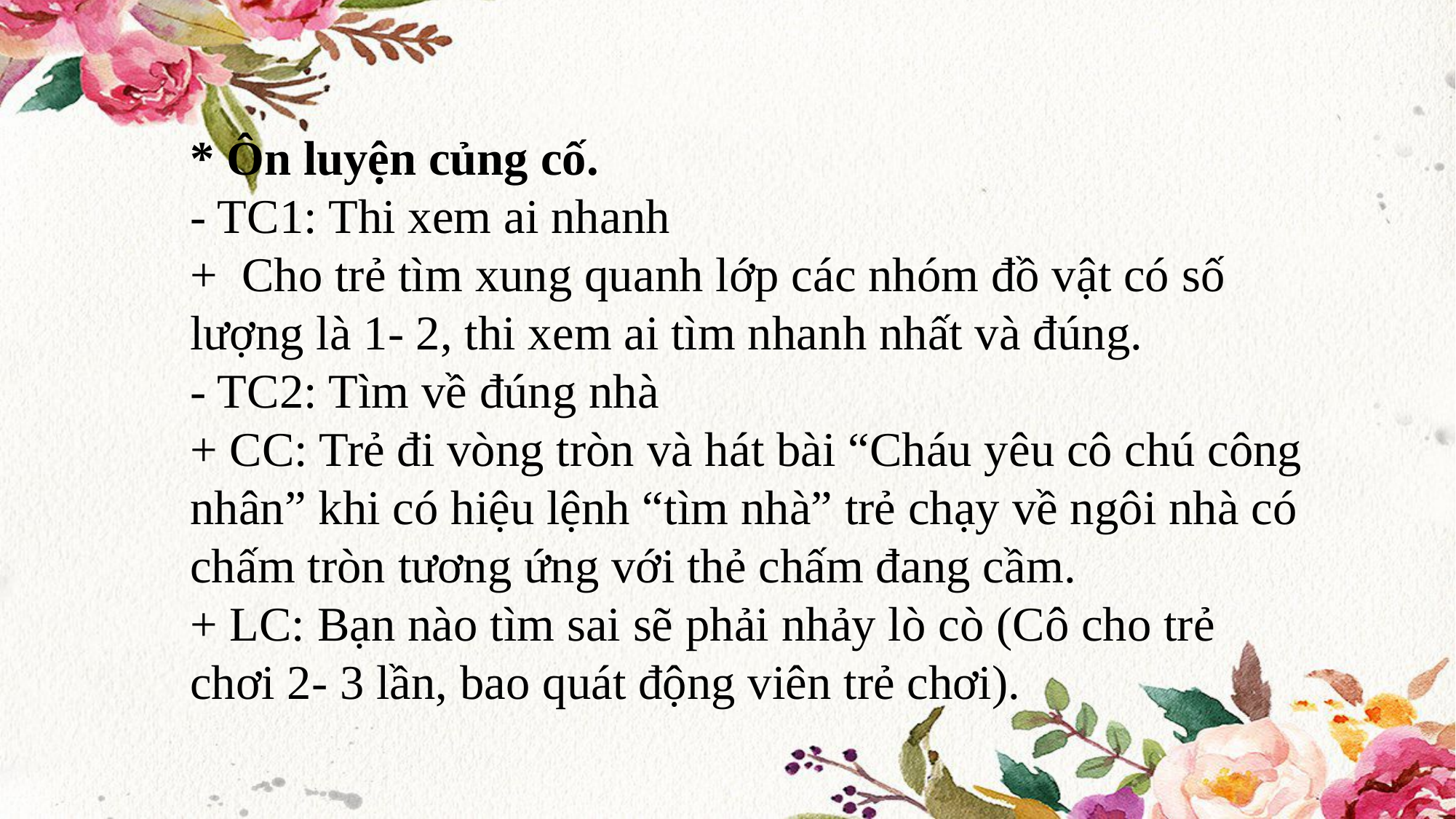

* Ôn luyện củng cố.
- TC1: Thi xem ai nhanh
+  Cho trẻ tìm xung quanh lớp các nhóm đồ vật có số lượng là 1- 2, thi xem ai tìm nhanh nhất và đúng.
- TC2: Tìm về đúng nhà
+ CC: Trẻ đi vòng tròn và hát bài “Cháu yêu cô chú công nhân” khi có hiệu lệnh “tìm nhà” trẻ chạy về ngôi nhà có chấm tròn tương ứng với thẻ chấm đang cầm.
+ LC: Bạn nào tìm sai sẽ phải nhảy lò cò (Cô cho trẻ chơi 2- 3 lần, bao quát động viên trẻ chơi).